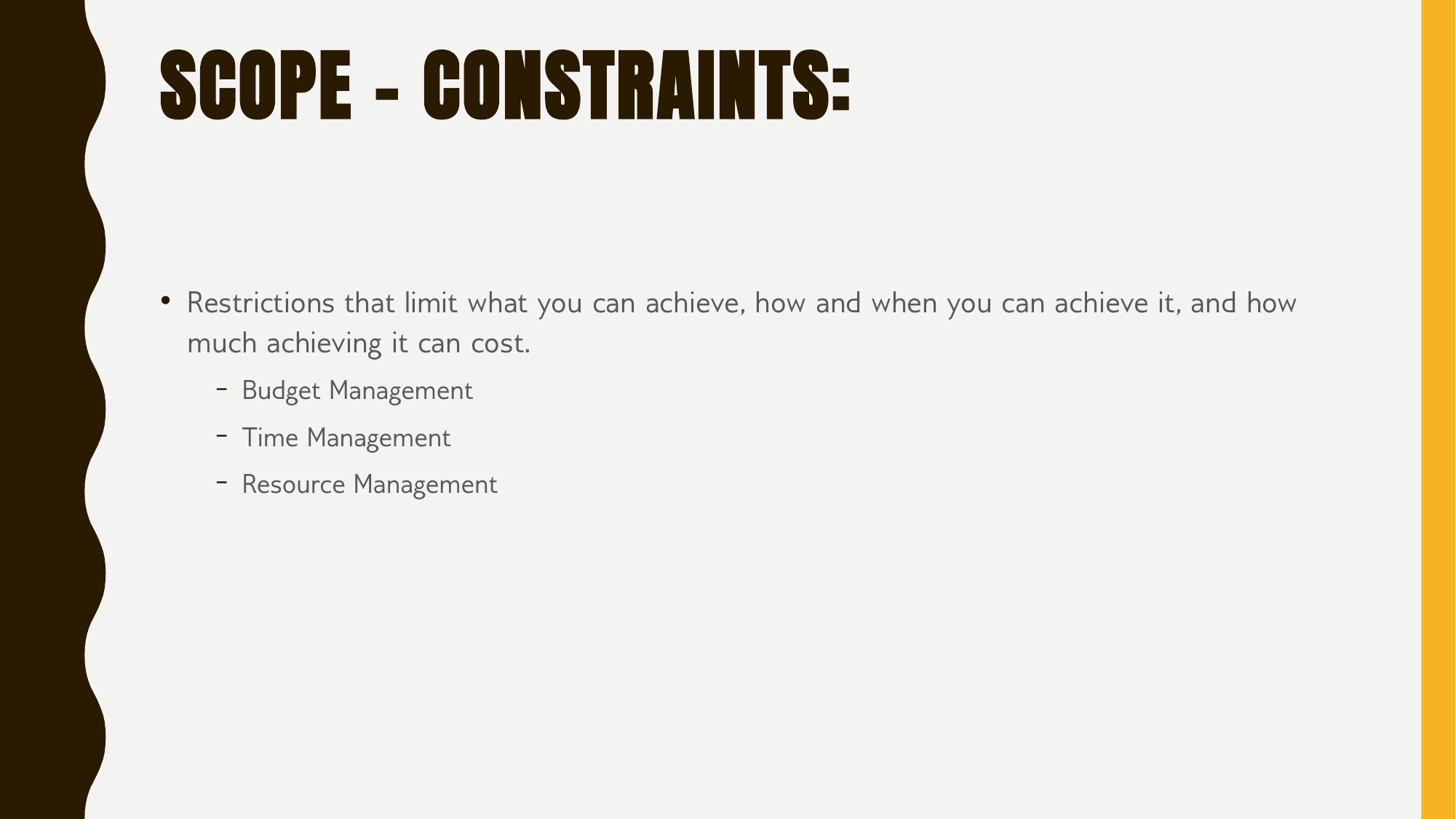

# Scope - Constraints:
Restrictions that limit what you can achieve, how and when you can achieve it, and how much achieving it can cost.
Budget Management
Time Management
Resource Management